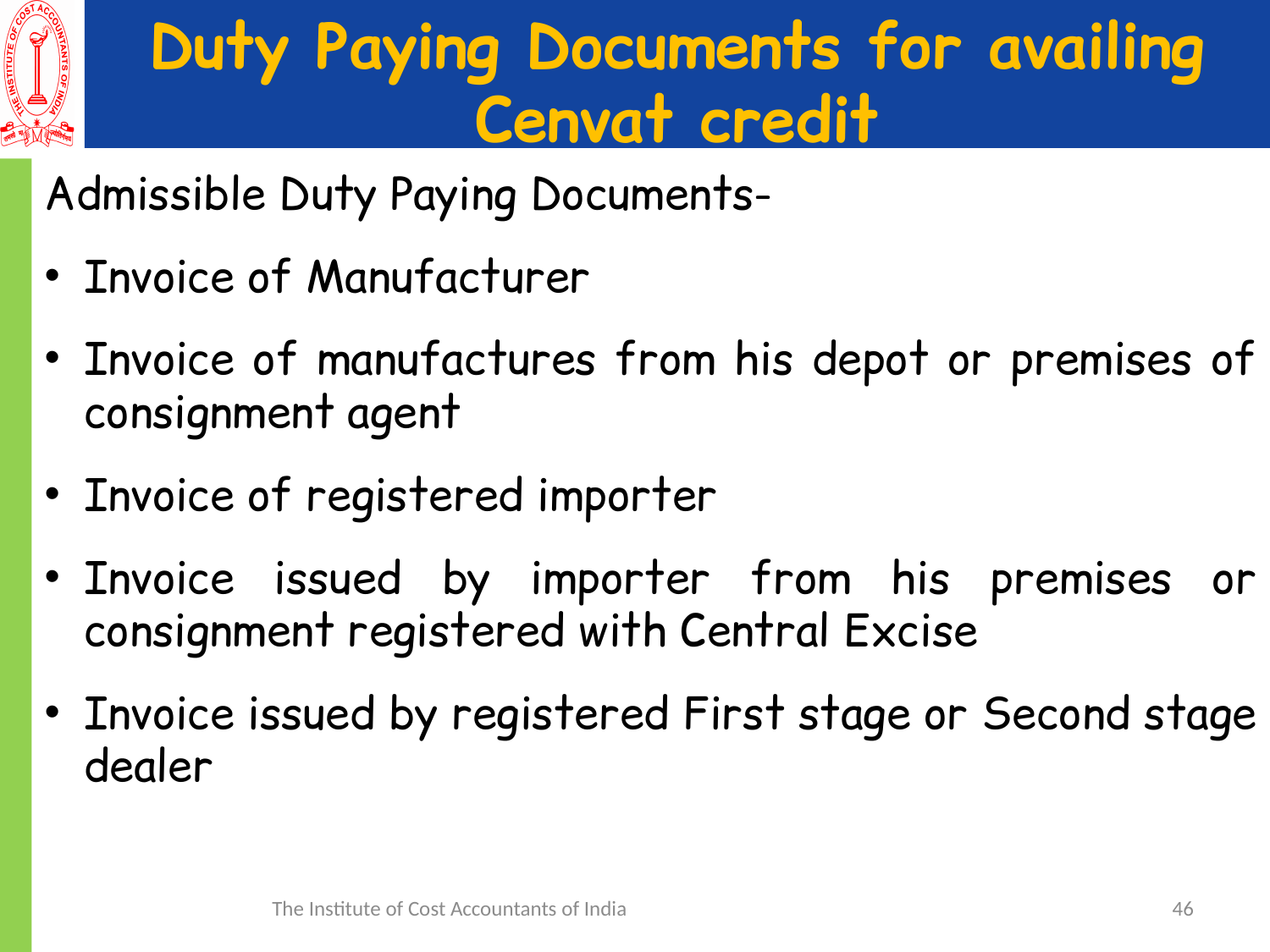

# Duty Paying Documents for availing Cenvat credit
Admissible Duty Paying Documents-
Invoice of Manufacturer
Invoice of manufactures from his depot or premises of consignment agent
Invoice of registered importer
Invoice issued by importer from his premises or consignment registered with Central Excise
Invoice issued by registered First stage or Second stage dealer

The Institute of Cost Accountants of India
46